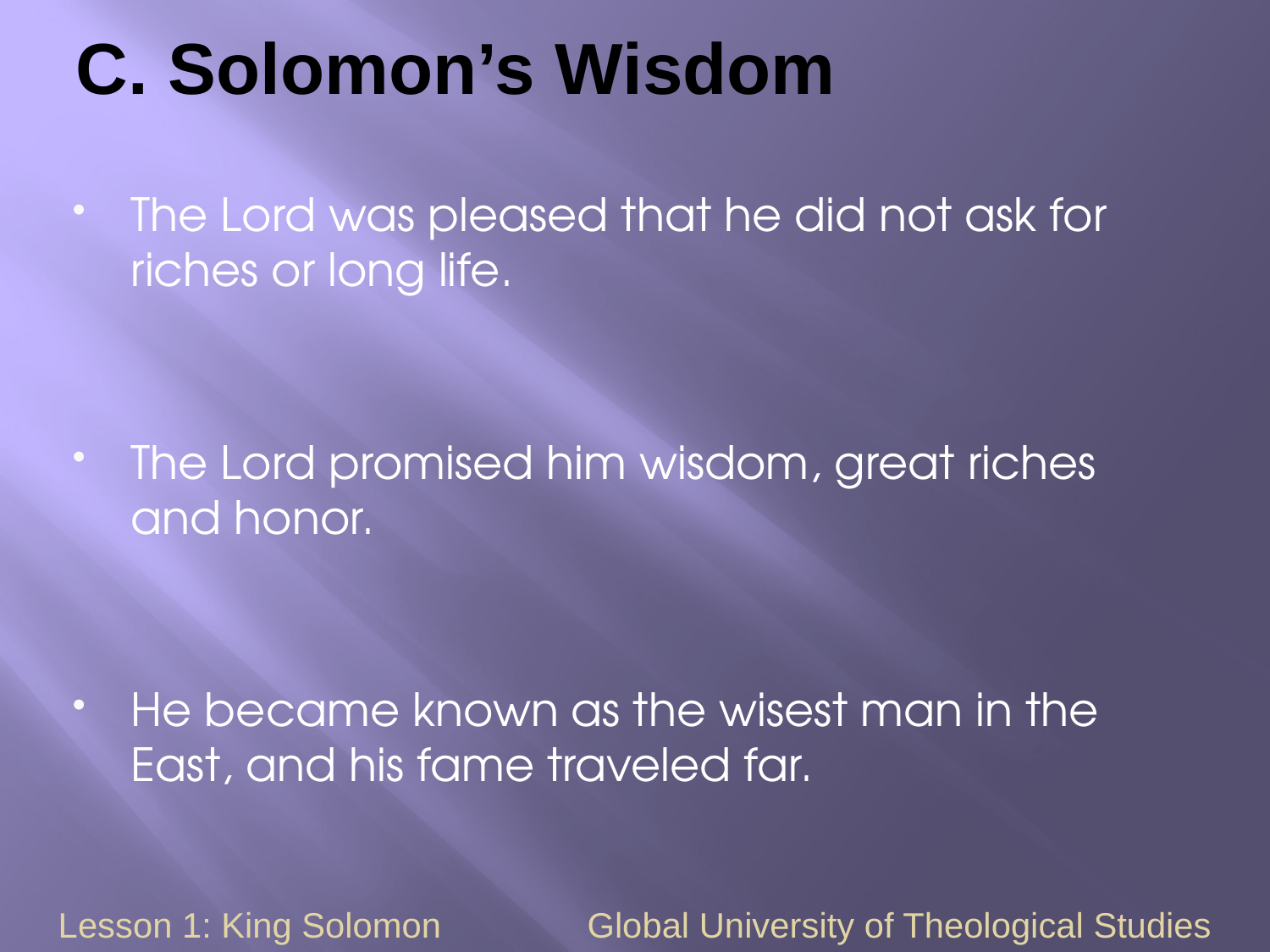

# C. Solomon’s Wisdom
The Lord was pleased that he did not ask for riches or long life.

The Lord promised him wisdom, great riches and honor.

He became known as the wisest man in the East, and his fame traveled far.
Lesson 1: King Solomon               Global University of Theological Studies